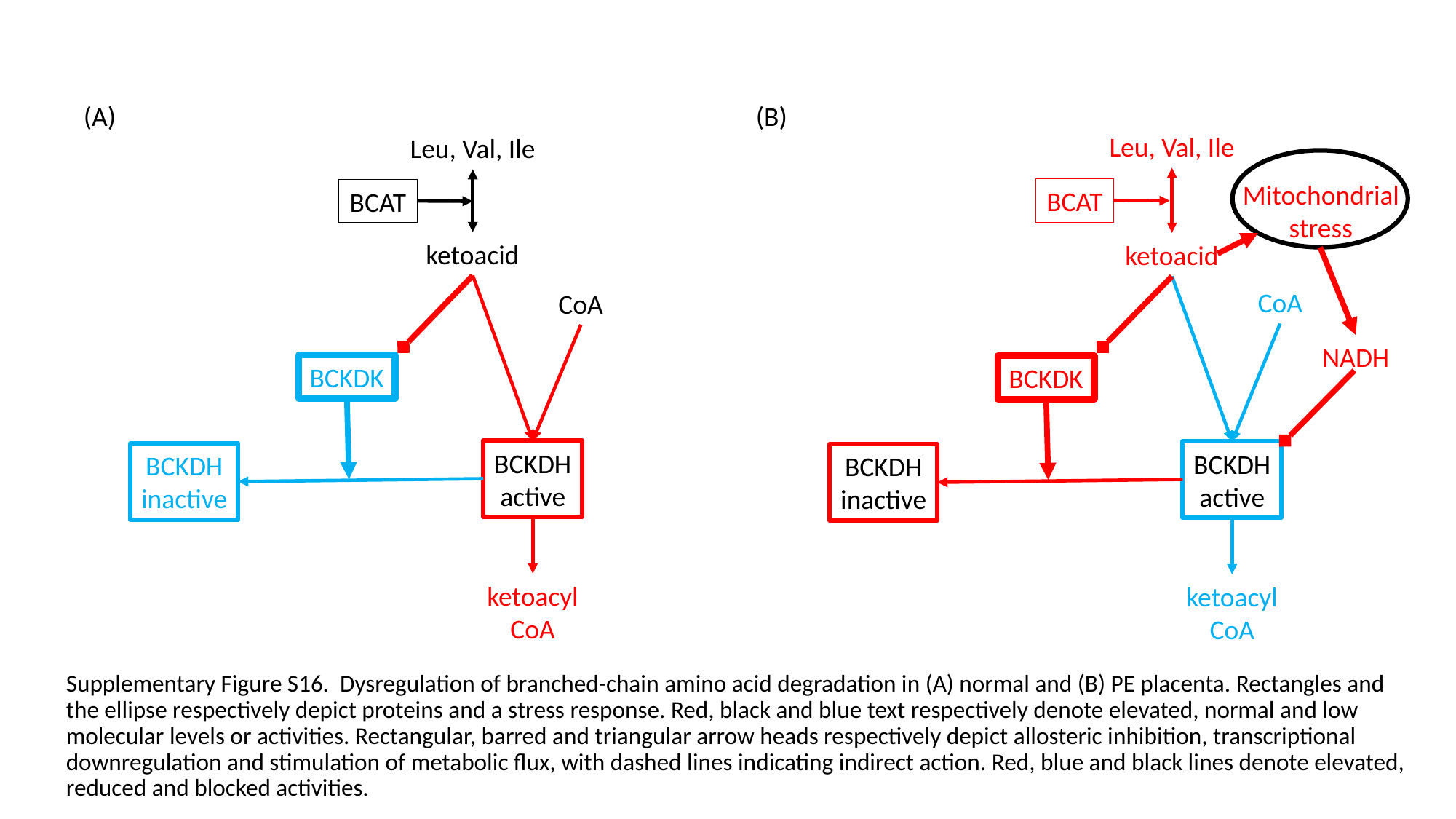

(A)
(B)
Leu, Val, Ile
Leu, Val, Ile

Mitochondrial
stress
BCAT
BCAT
ketoacid
ketoacid
CoA
CoA
NADH
BCKDK
BCKDK
BCKDH
active
BCKDH
active
BCKDH
inactive
BCKDH
inactive
ketoacyl
CoA
ketoacyl
CoA
Supplementary Figure S16.  Dysregulation of branched-chain amino acid degradation in (A) normal and (B) PE placenta. Rectangles and the ellipse respectively depict proteins and a stress response. Red, black and blue text respectively denote elevated, normal and low molecular levels or activities. Rectangular, barred and triangular arrow heads respectively depict allosteric inhibition, transcriptional downregulation and stimulation of metabolic flux, with dashed lines indicating indirect action. Red, blue and black lines denote elevated, reduced and blocked activities.